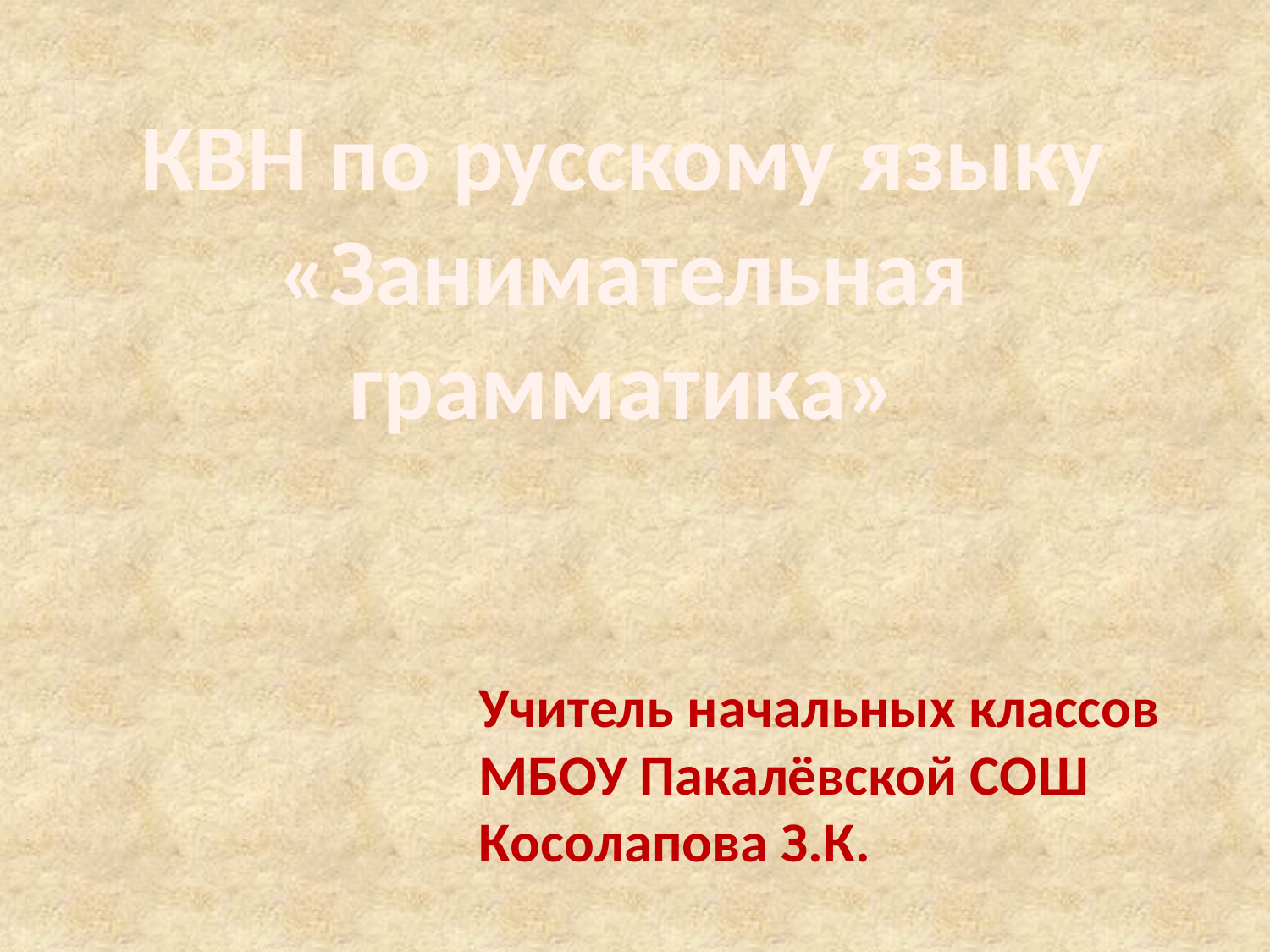

КВН по русскому языку «Занимательная грамматика»
Учитель начальных классов МБОУ Пакалёвской СОШ Косолапова З.К.